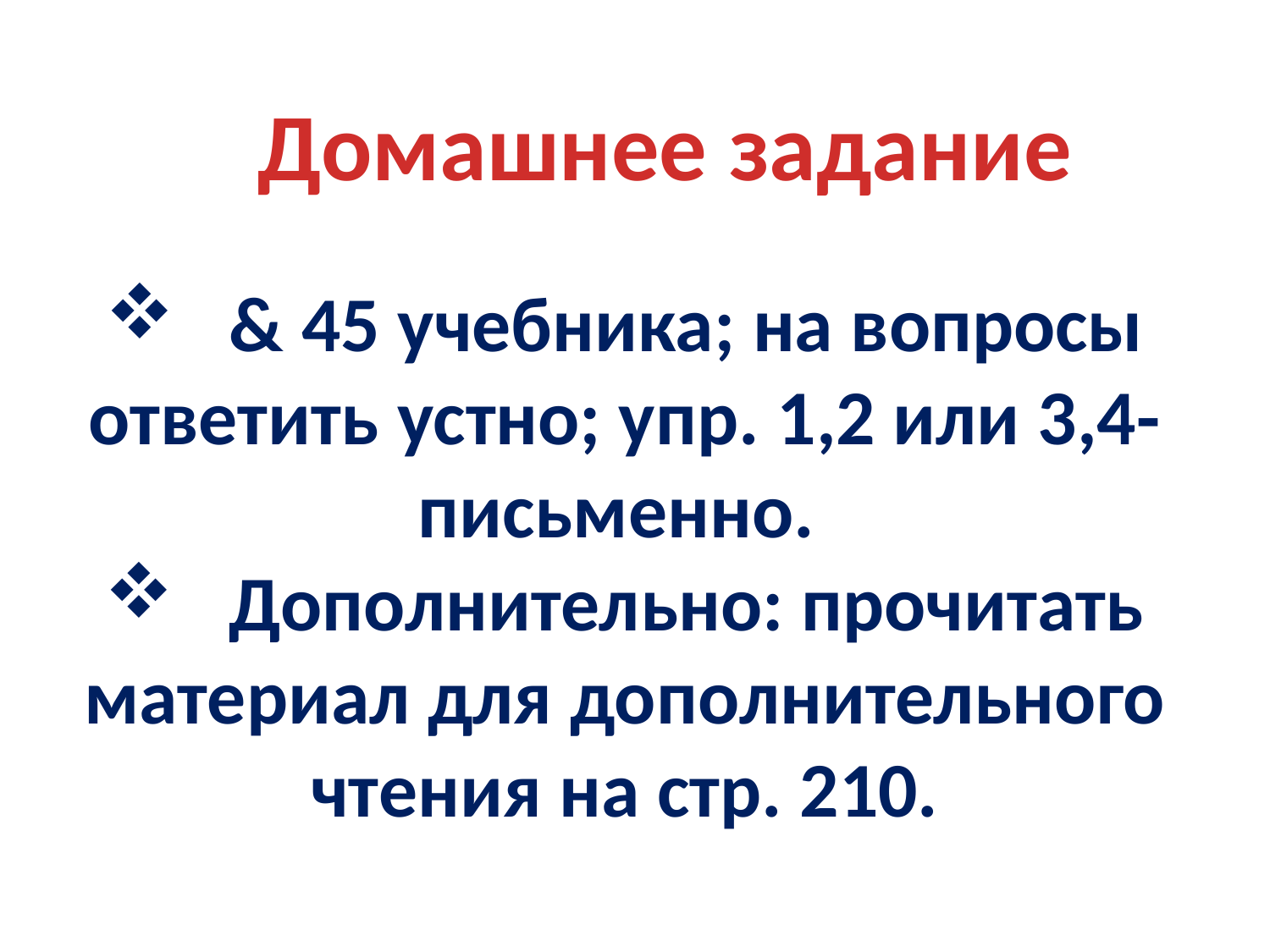

Домашнее задание
   & 45 учебника; на вопросы
ответить устно; упр. 1,2 или 3,4-письменно.
   Дополнительно: прочитать материал для дополнительного чтения на стр. 210.